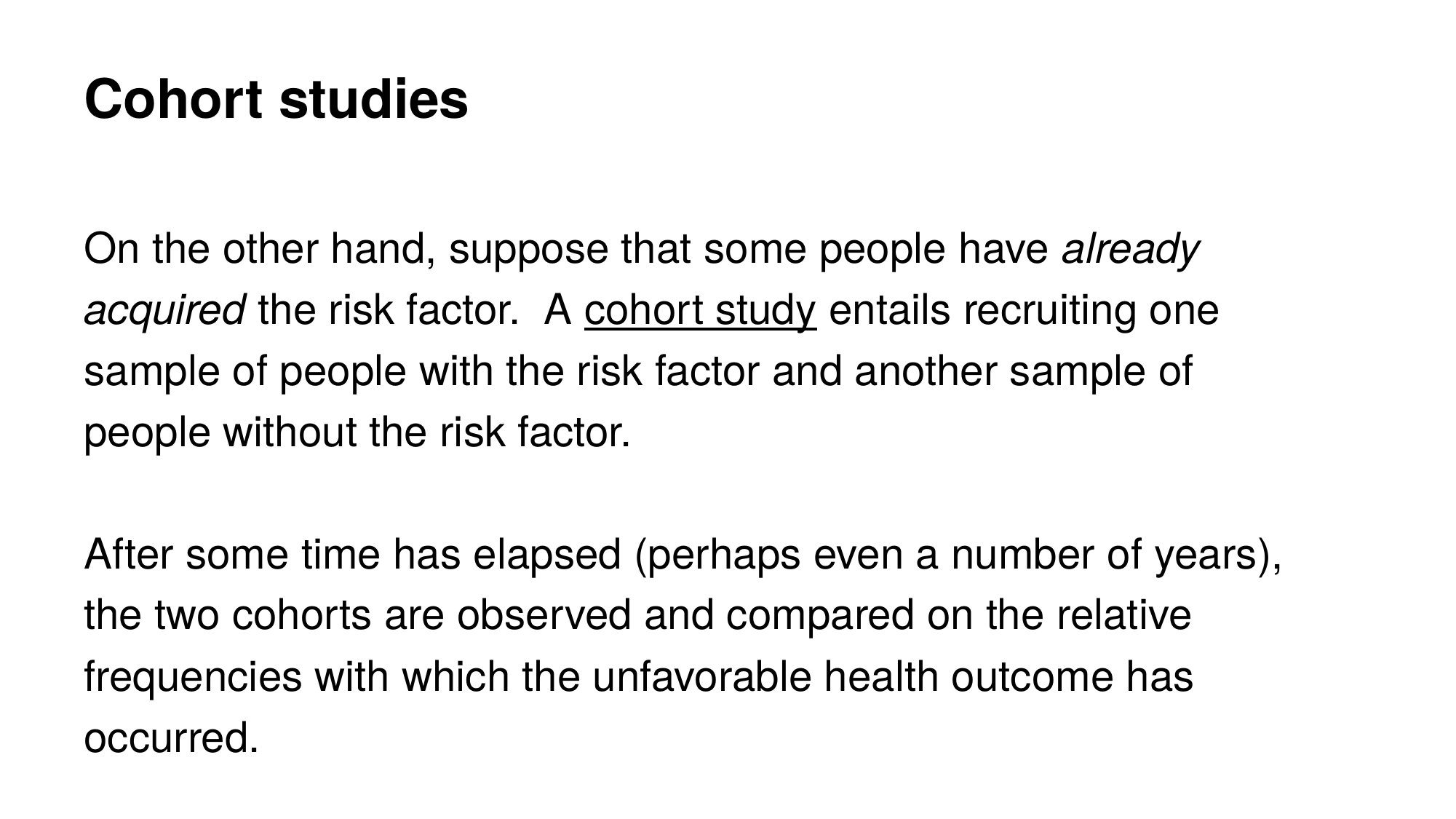

# Cohort studies
On the other hand, suppose that some people have already acquired the risk factor.  A cohort study entails recruiting one sample of people with the risk factor and another sample of people without the risk factor.

After some time has elapsed (perhaps even a number of years), the two cohorts are observed and compared on the relative frequencies with which the unfavorable health outcome has occurred.